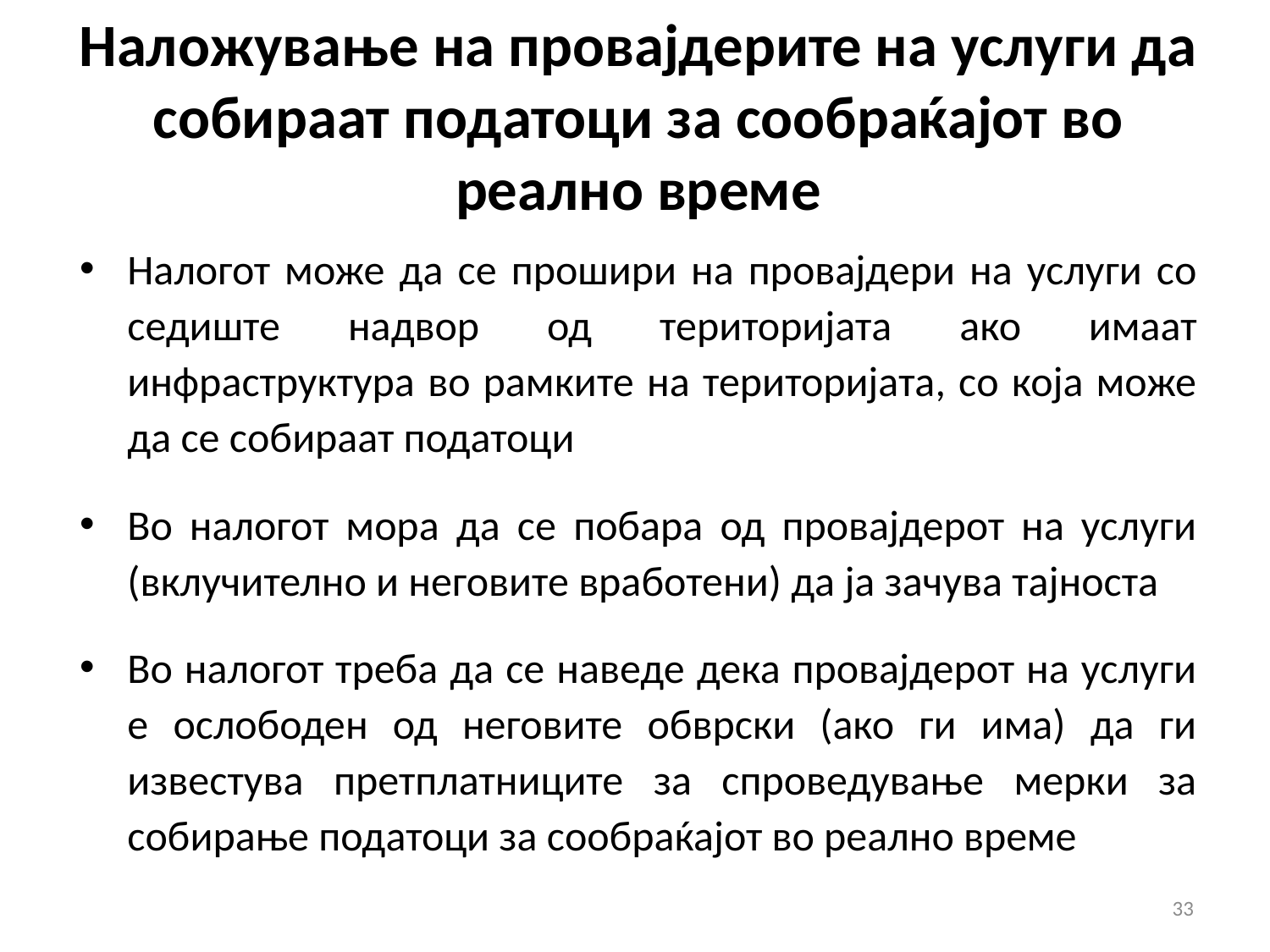

# Наложување на провајдерите на услуги да собираат податоци за сообраќајот во реално време
Налогот може да се прошири на провајдери на услуги со седиште надвор од територијата ако имаат инфраструктура во рамките на територијата, со која може да се собираат податоци
Во налогот мора да се побара од провајдерот на услуги (вклучително и неговите вработени) да ја зачува тајноста
Во налогот треба да се наведе дека провајдерот на услуги е ослободен од неговите обврски (ако ги има) да ги известува претплатниците за спроведување мерки за собирање податоци за сообраќајот во реално време
33